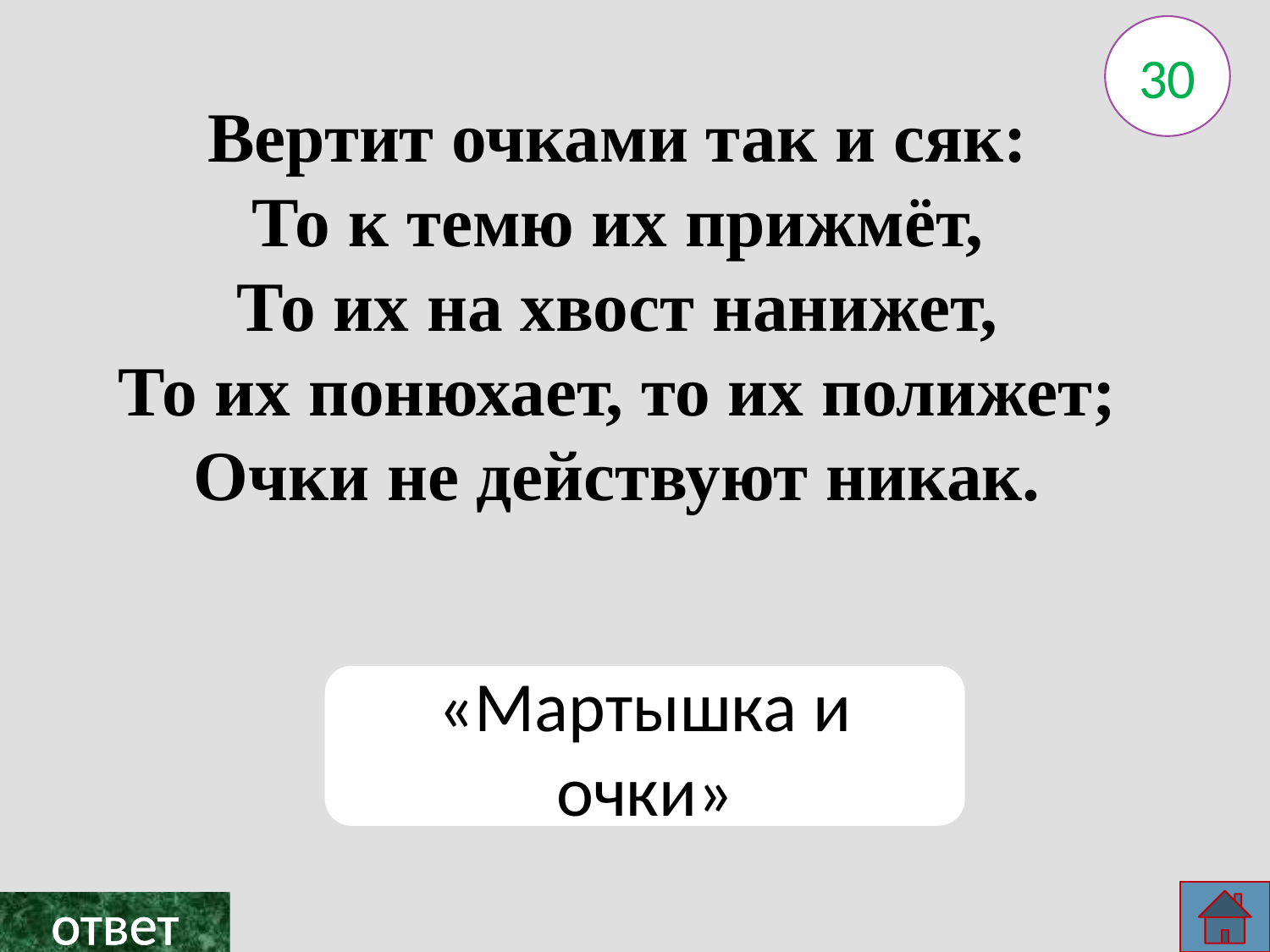

30

Вертит очками так и сяк:
То к темю их прижмёт,
То их на хвост нанижет,
То их понюхает, то их полижет;
Очки не действуют никак.
«Мартышка и очки»

ответ